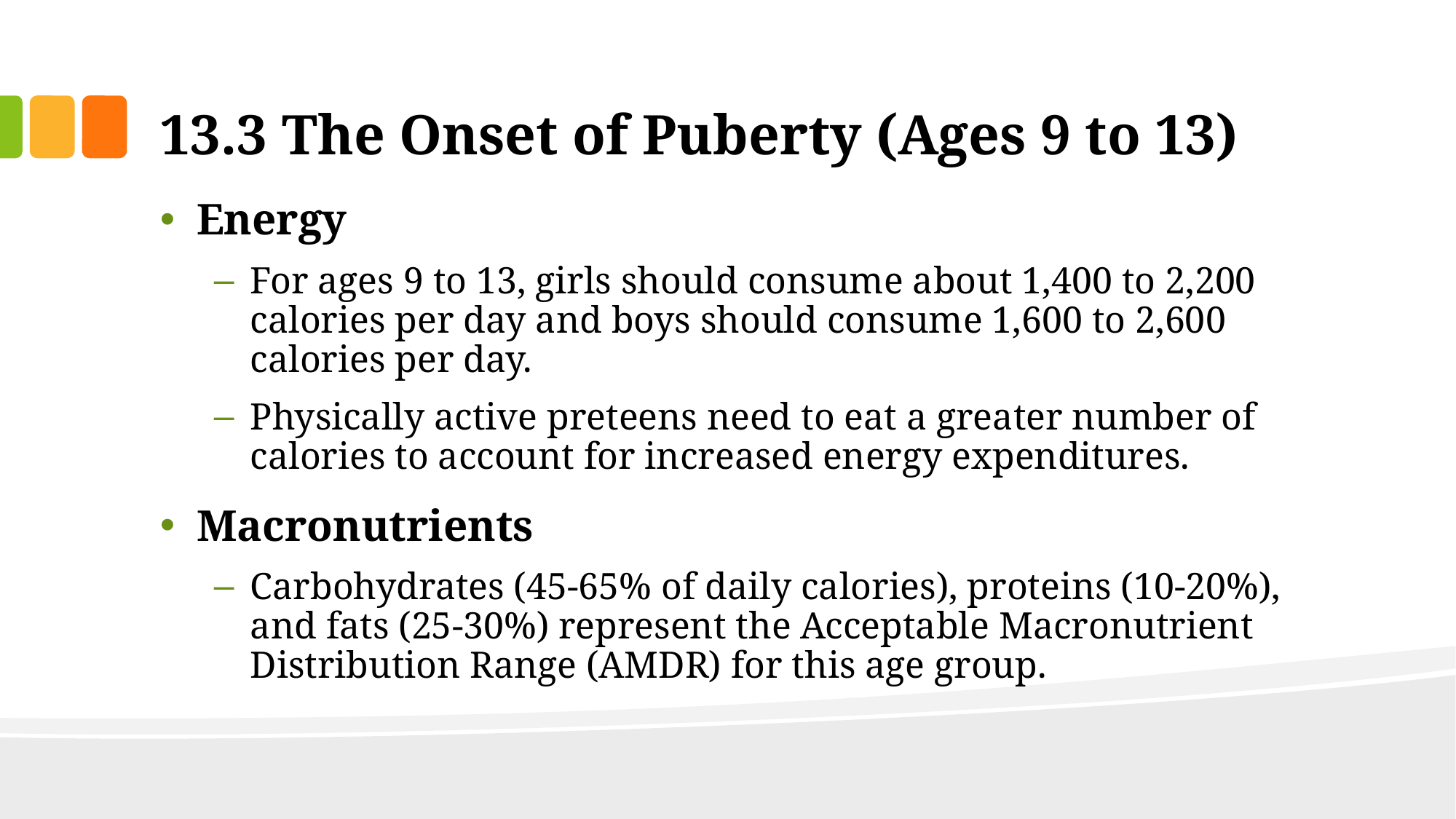

# 13.3 The Onset of Puberty (Ages 9 to 13)
Energy
For ages 9 to 13, girls should consume about 1,400 to 2,200 calories per day and boys should consume 1,600 to 2,600 calories per day.
Physically active preteens need to eat a greater number of calories to account for increased energy expenditures.
Macronutrients
Carbohydrates (45-65% of daily calories), proteins (10-20%), and fats (25-30%) represent the Acceptable Macronutrient Distribution Range (AMDR) for this age group.